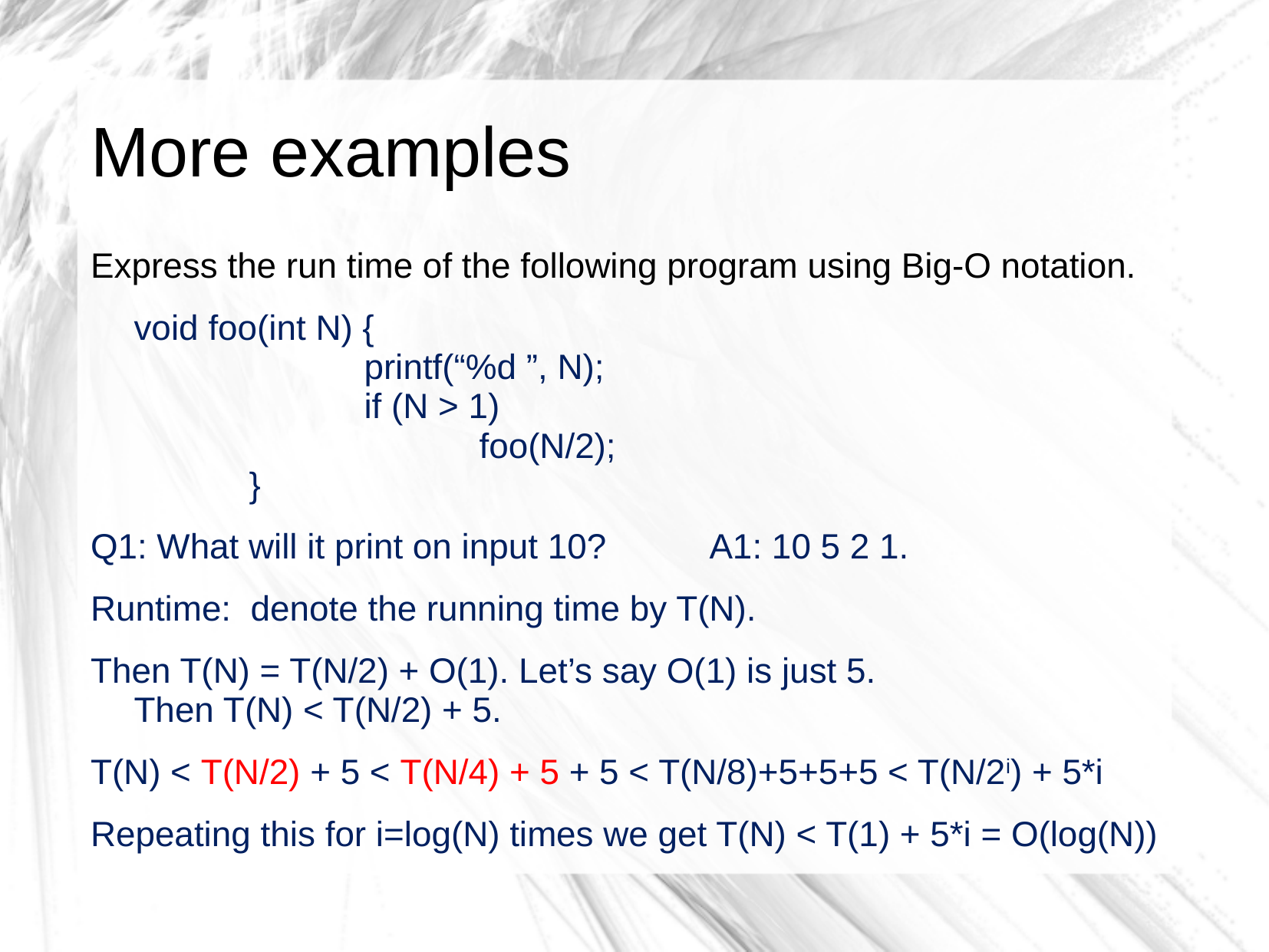

# More examples
Express the run time of the following program using Big-O notation.
	void foo(int N) {
		printf(“%d ”, N);
 		if (N > 1)
			foo(N/2);
	}
Q1: What will it print on input 10?  	A1: 10 5 2 1.
Runtime:  denote the running time by T(N).
Then T(N) = T(N/2) + O(1). Let’s say O(1) is just 5.
Then T(N) < T(N/2) + 5.
T(N) < T(N/2) + 5 < T(N/4) + 5 + 5 < T(N/8)+5+5+5 < T(N/2i) + 5*i
Repeating this for i=log(N) times we get T(N) < T(1) + 5*i = O(log(N))